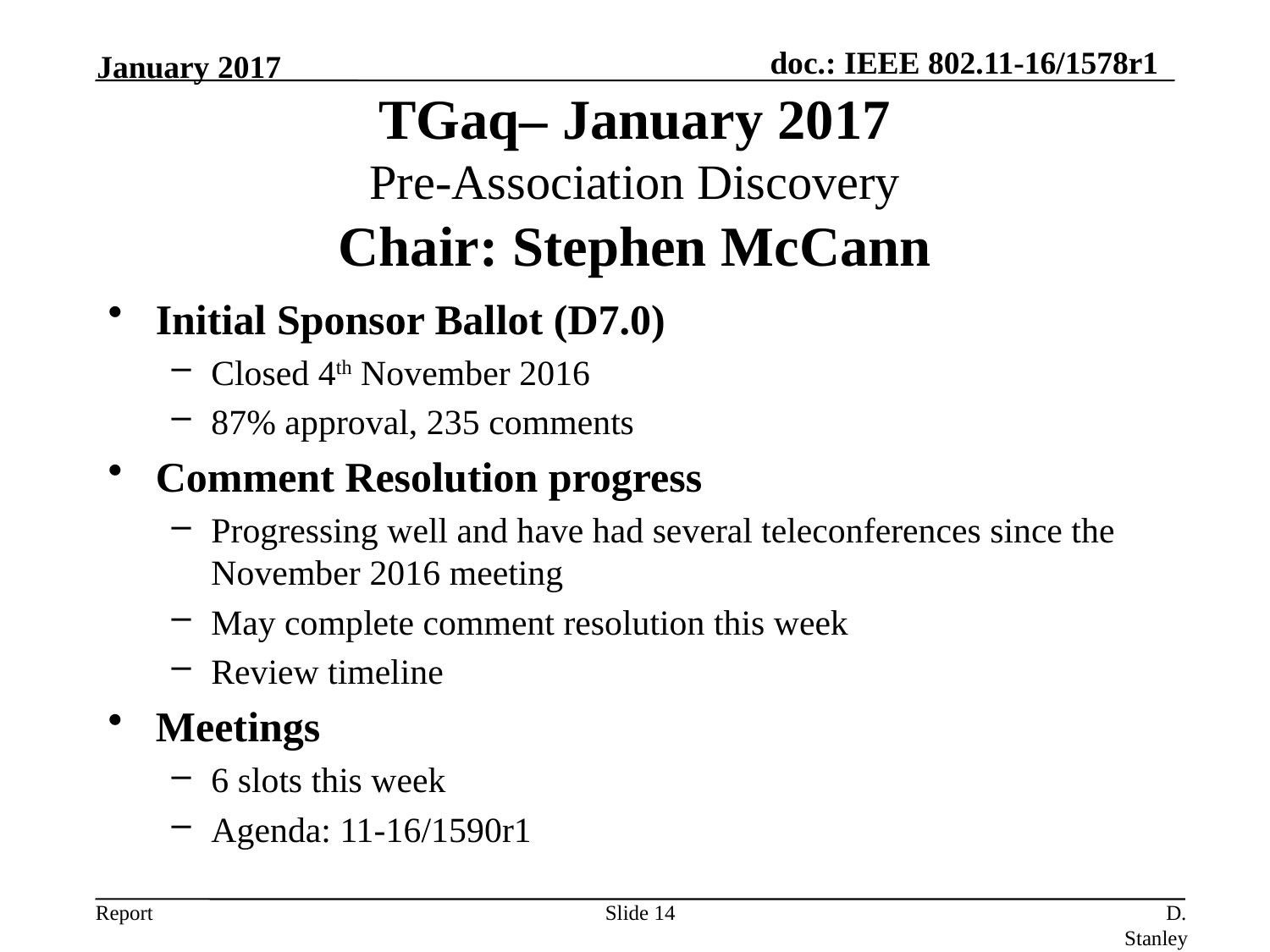

January 2017
TGaq– January 2017
Pre-Association Discovery
Chair: Stephen McCann
Initial Sponsor Ballot (D7.0)
Closed 4th November 2016
87% approval, 235 comments
Comment Resolution progress
Progressing well and have had several teleconferences since the November 2016 meeting
May complete comment resolution this week
Review timeline
Meetings
6 slots this week
Agenda: 11-16/1590r1
Slide 14
D. Stanley, HP Enterprise